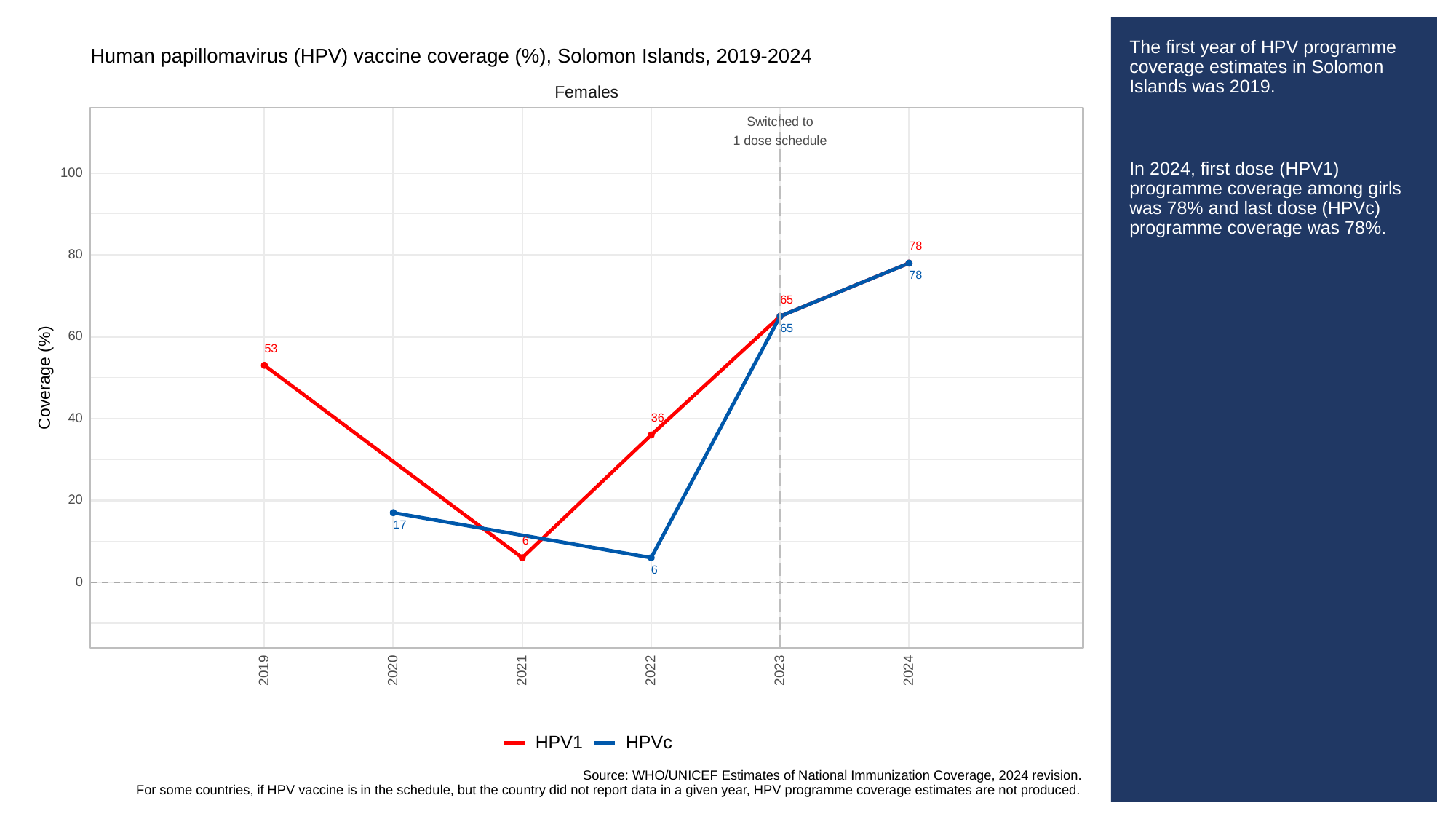

# The first year of HPV programme coverage estimates in Solomon Islands was 2019.

In 2024, first dose (HPV1) programme coverage among girls was 78% and last dose (HPVc) programme coverage was 78%.

Human papillomavirus (HPV) vaccine coverage (%), Solomon Islands, 2019-2024
Females

Switched to

1 dose schedule
100

78
80

78
65

65
60

53

Coverage (%)

40
36

20

17
6

6
0

2023
2019
2020
2021
2022
2024
HPVc
HPV1

Source: WHO/UNICEF Estimates of National Immunization Coverage, 2024 revision.
For some countries, if HPV vaccine is in the schedule, but the country did not report data in a given year, HPV programme coverage estimates are not produced.